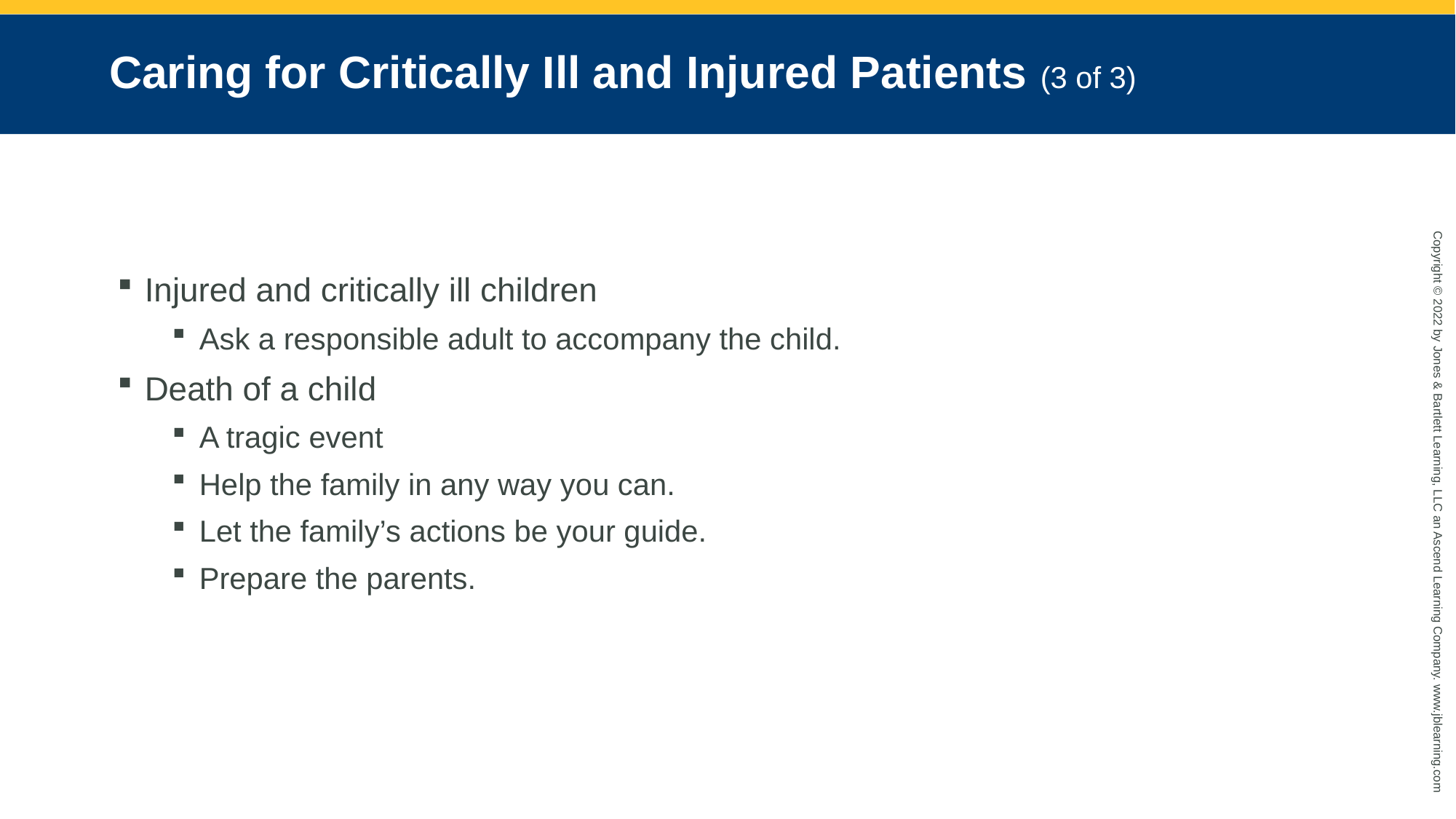

# Caring for Critically Ill and Injured Patients (3 of 3)
Injured and critically ill children
Ask a responsible adult to accompany the child.
Death of a child
A tragic event
Help the family in any way you can.
Let the family’s actions be your guide.
Prepare the parents.